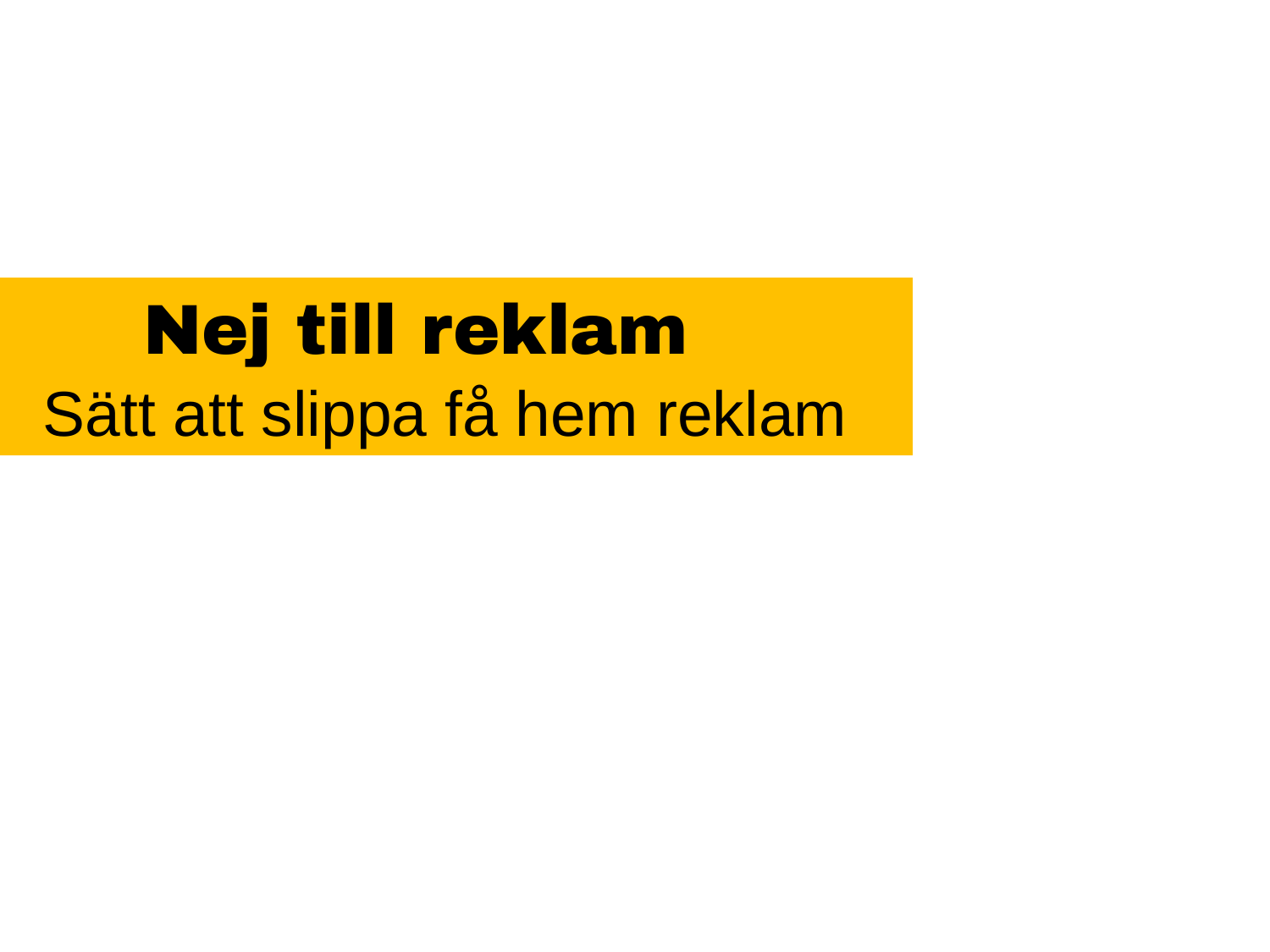

Nej till reklam
Sätt att slippa få hem reklam